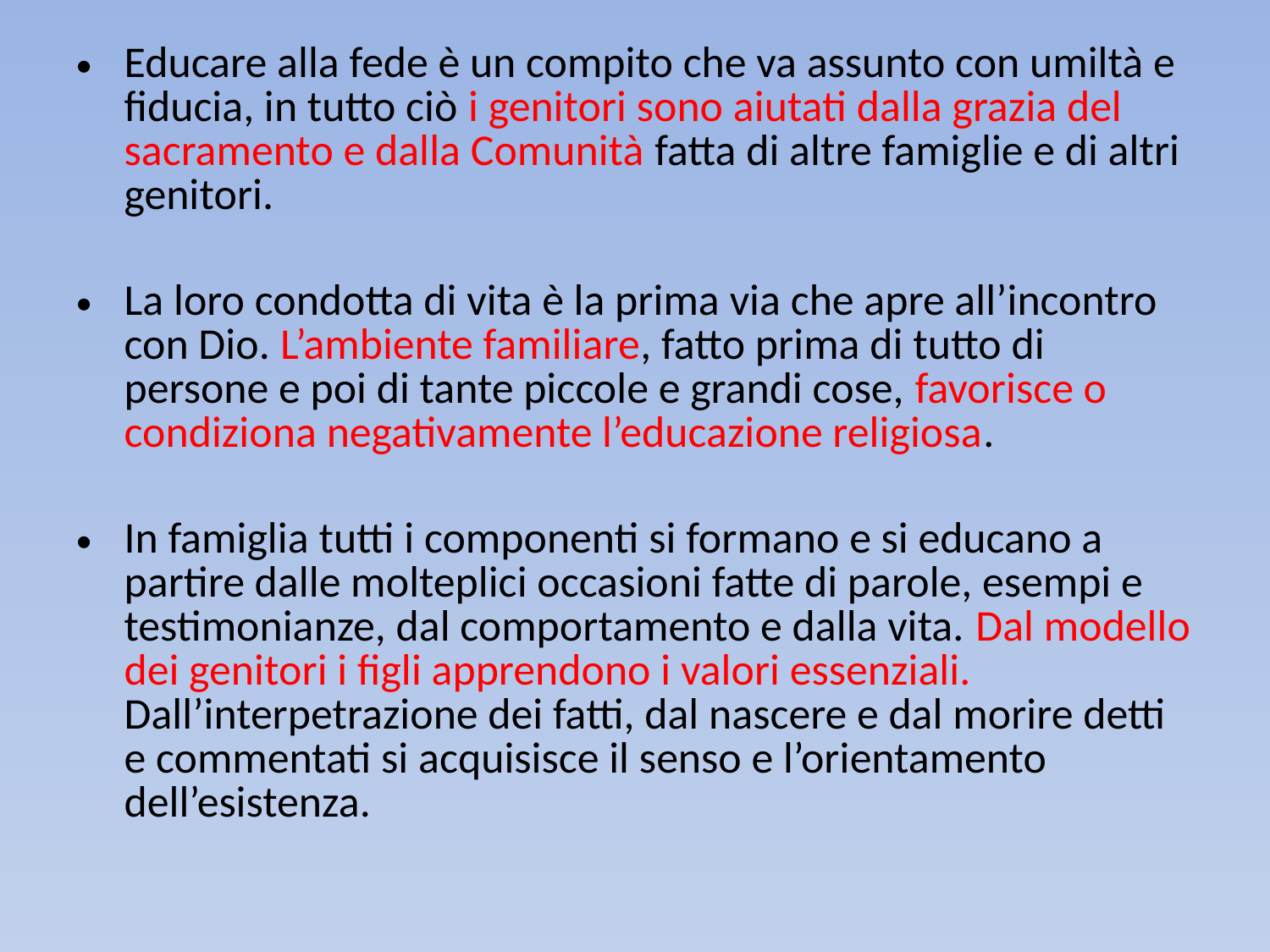

# Educare alla fede è un compito che va assunto con umiltà e fiducia, in tutto ciò i genitori sono aiutati dalla grazia del sacramento e dalla Comunità fatta di altre famiglie e di altri genitori.

La loro condotta di vita è la prima via che apre all’incontro con Dio. L’ambiente familiare, fatto prima di tutto di persone e poi di tante piccole e grandi cose, favorisce o condiziona negativamente l’educazione religiosa.

In famiglia tutti i componenti si formano e si educano a partire dalle molteplici occasioni fatte di parole, esempi e testimonianze, dal comportamento e dalla vita. Dal modello dei genitori i figli apprendono i valori essenziali. Dall’interpetrazione dei fatti, dal nascere e dal morire detti e commentati si acquisisce il senso e l’orientamento dell’esistenza.